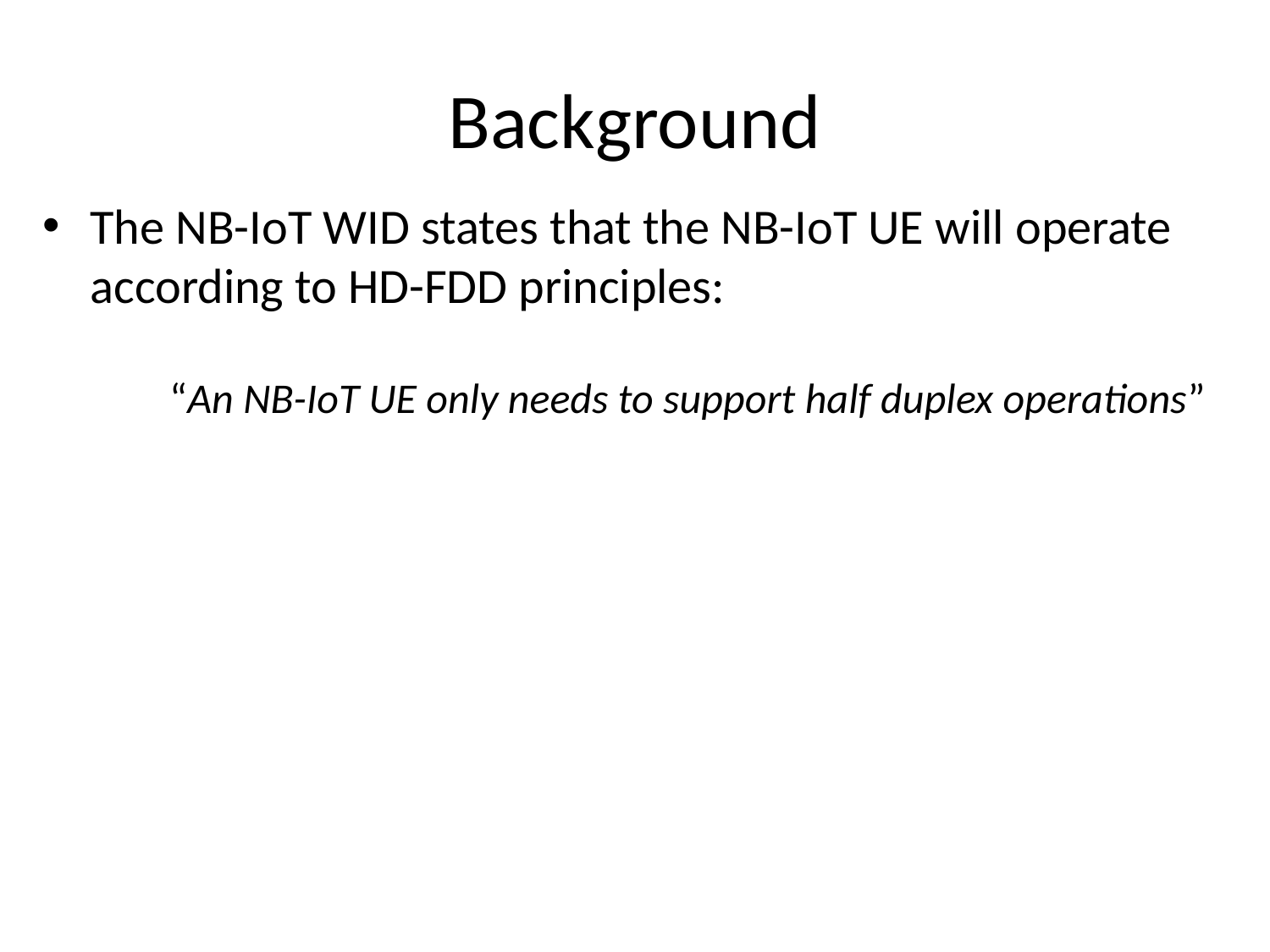

# Background
The NB-IoT WID states that the NB-IoT UE will operate according to HD-FDD principles:

	“An NB-IoT UE only needs to support half duplex operations”